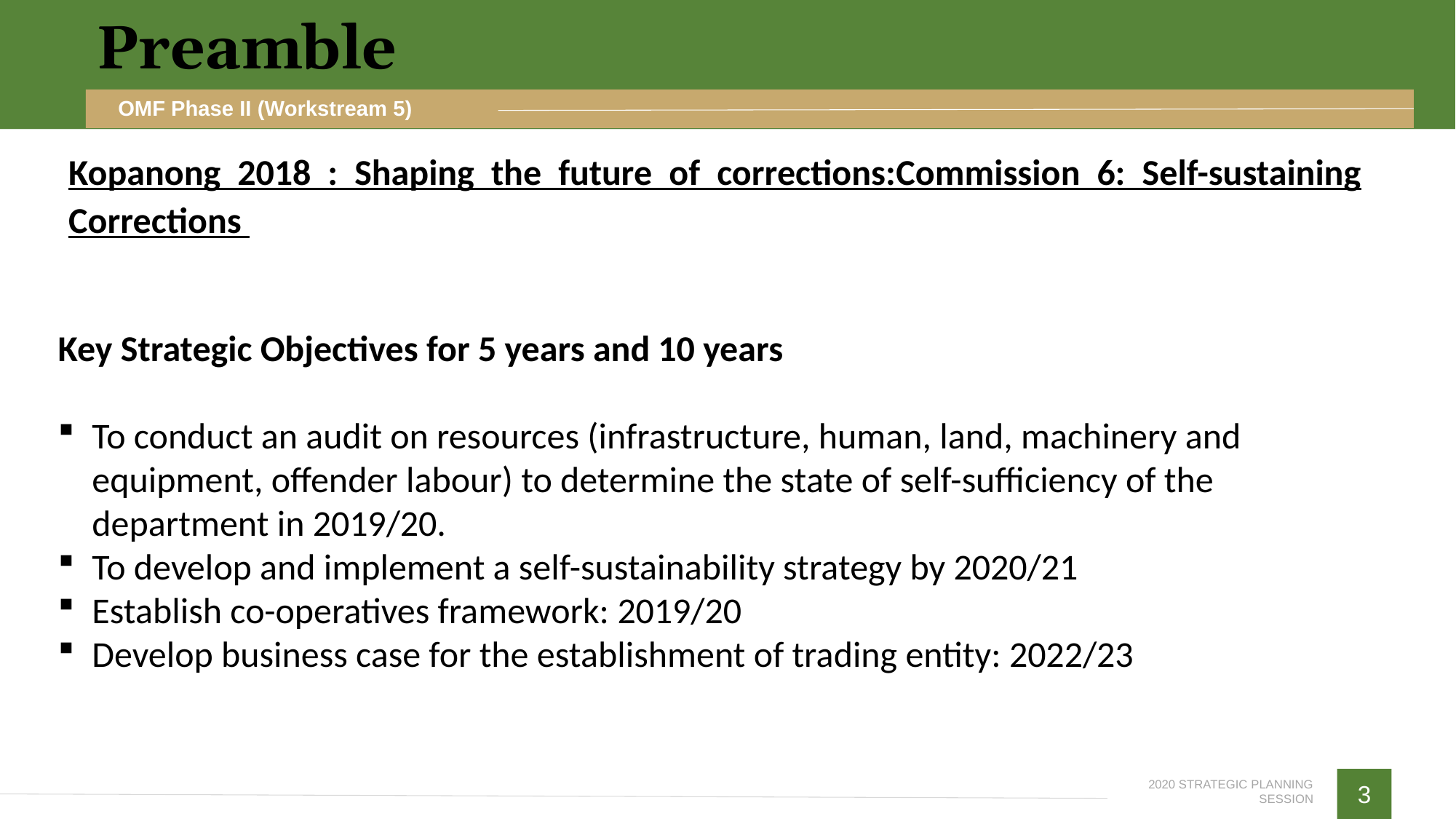

Preamble

OMF Phase II (Workstream 5)
Kopanong 2018 : Shaping the future of corrections:Commission 6: Self-sustaining Corrections

Key Strategic Objectives for 5 years and 10 years

To conduct an audit on resources (infrastructure, human, land, machinery and equipment, offender labour) to determine the state of self-sufficiency of the department in 2019/20.
To develop and implement a self-sustainability strategy by 2020/21
Establish co-operatives framework: 2019/20
Develop business case for the establishment of trading entity: 2022/23